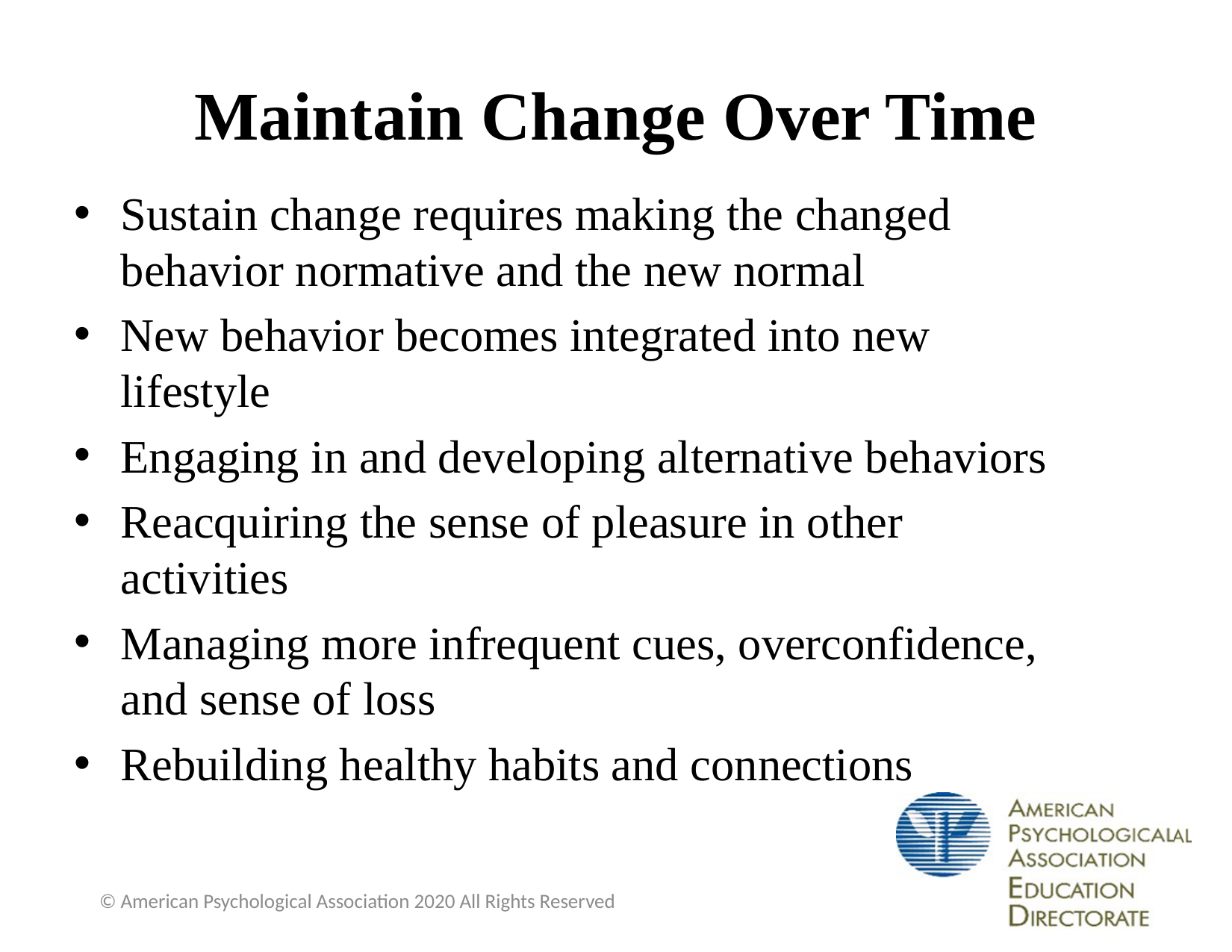

# Maintain Change Over Time
Sustain change requires making the changed behavior normative and the new normal
New behavior becomes integrated into new lifestyle
Engaging in and developing alternative behaviors
Reacquiring the sense of pleasure in other activities
Managing more infrequent cues, overconfidence, and sense of loss
Rebuilding healthy habits and connections

© American Psychological Association 2020 All Rights Reserved